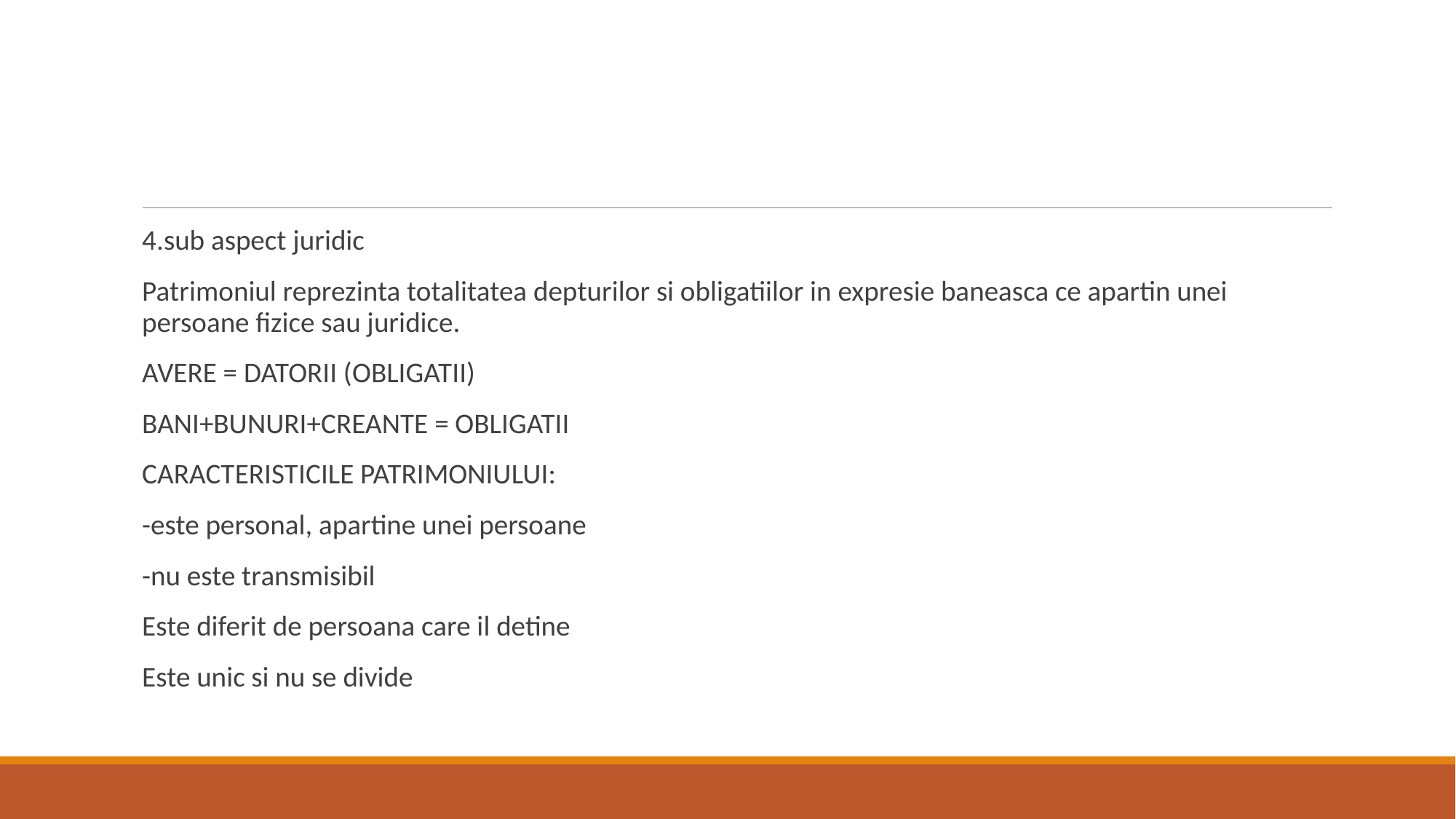

#
4.sub aspect juridic
Patrimoniul reprezinta totalitatea depturilor si obligatiilor in expresie baneasca ce apartin unei persoane fizice sau juridice.
AVERE = DATORII (OBLIGATII)
BANI+BUNURI+CREANTE = OBLIGATII
CARACTERISTICILE PATRIMONIULUI:
-este personal, apartine unei persoane
-nu este transmisibil
Este diferit de persoana care il detine
Este unic si nu se divide